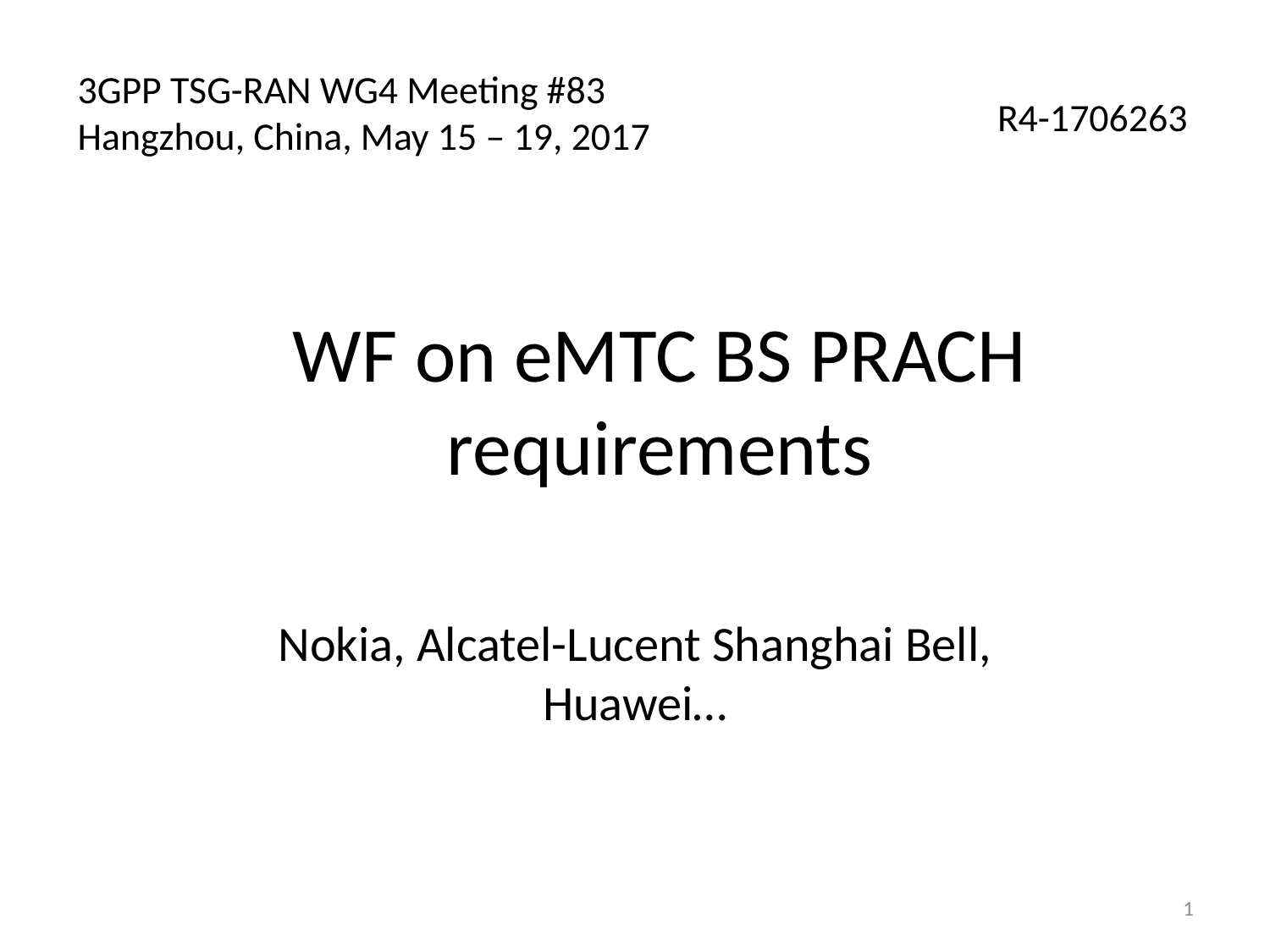

3GPP TSG-RAN WG4 Meeting #83
Hangzhou, China, May 15 – 19, 2017
R4-1706263
# WF on eMTC BS PRACH requirements
Nokia, Alcatel-Lucent Shanghai Bell, Huawei…
1